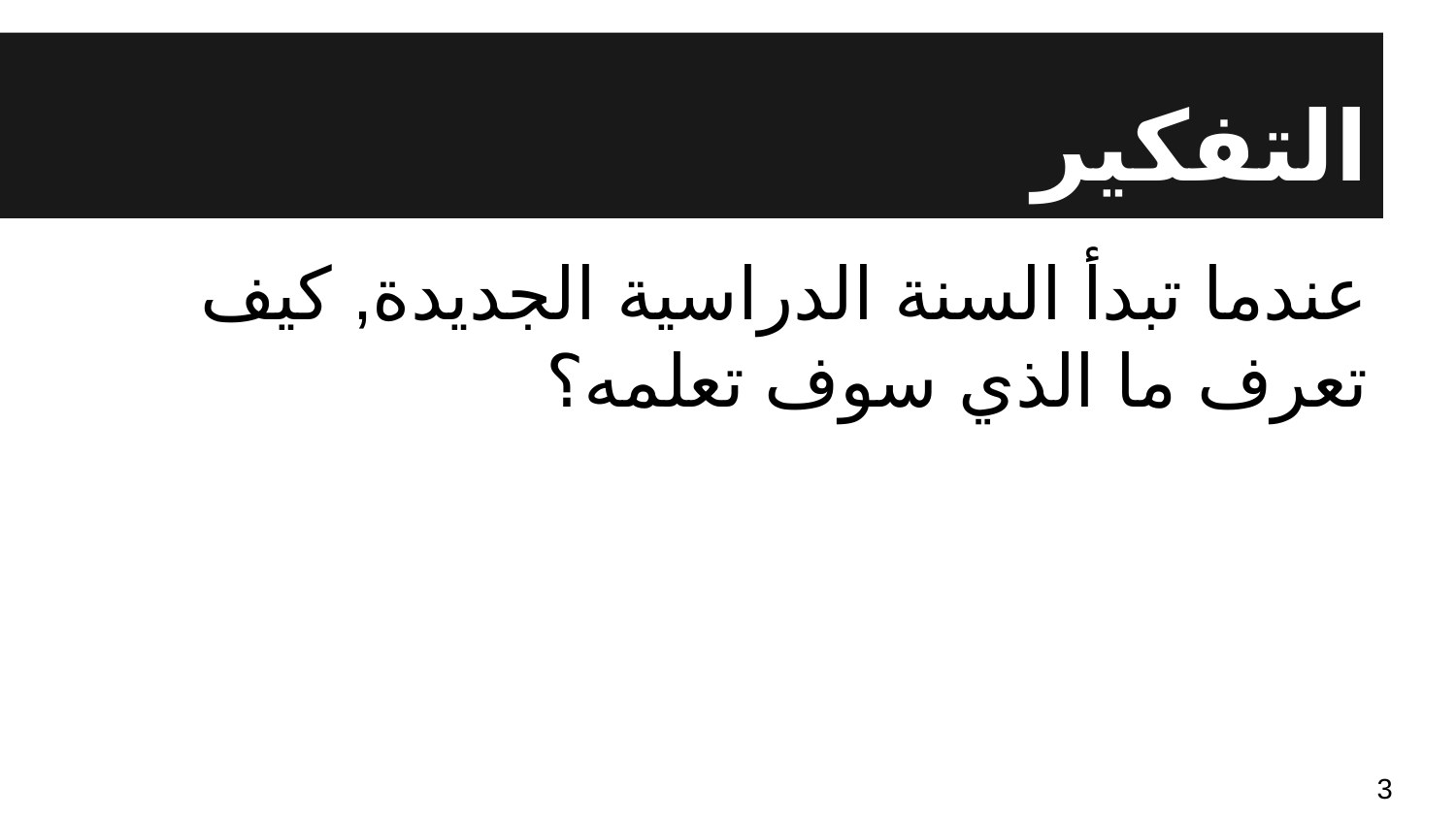

# التفكير
عندما تبدأ السنة الدراسية الجديدة, كيف تعرف ما الذي سوف تعلمه؟
3